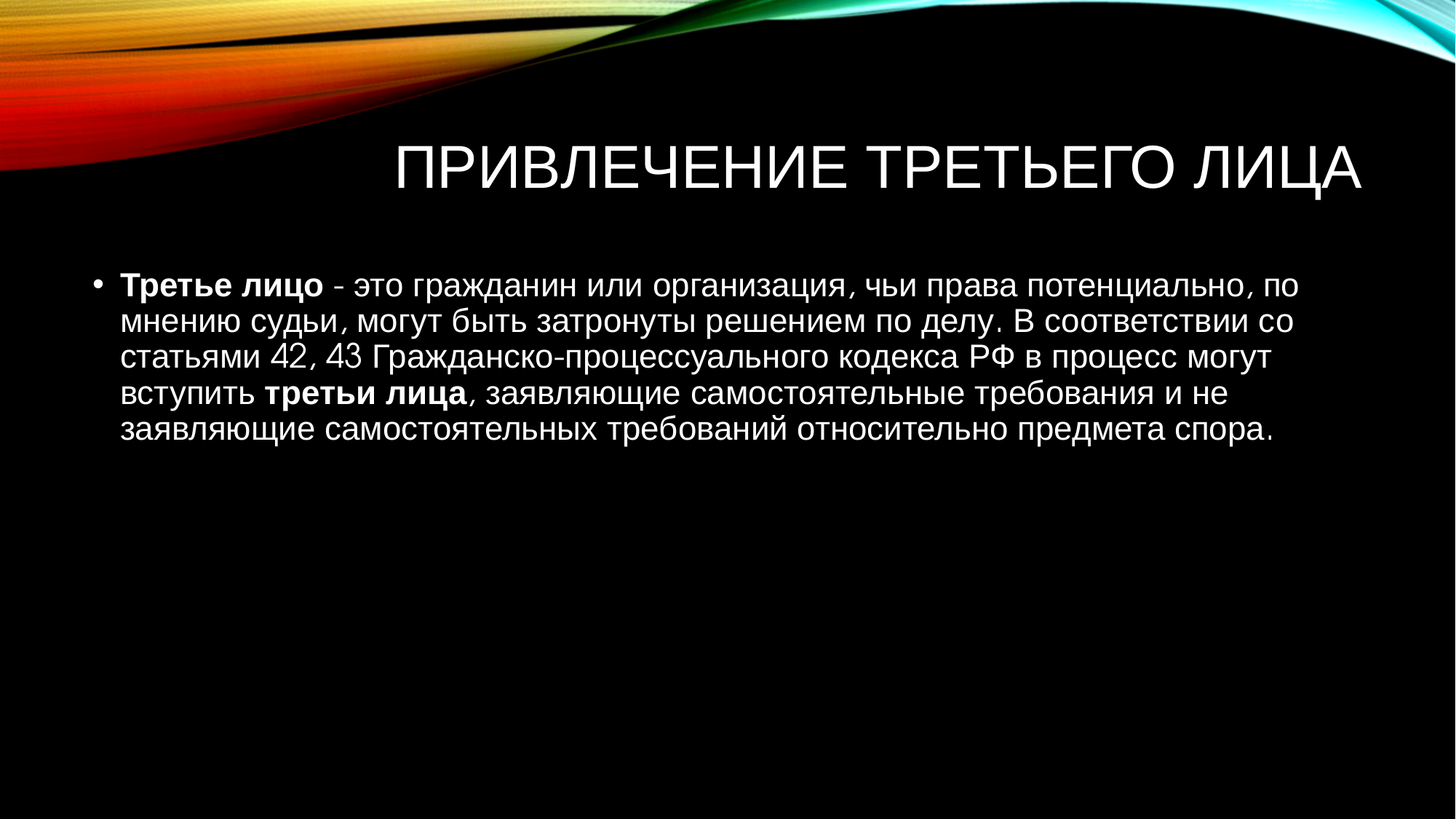

# Привлечение третьего лица
Третье лицо - это гражданин или организация, чьи права потенциально, по мнению судьи, могут быть затронуты решением по делу. В соответствии со статьями 42, 43 Гражданско-процессуального кодекса РФ в процесс могут вступить третьи лица, заявляющие самостоятельные требования и не заявляющие самостоятельных требований относительно предмета спора.